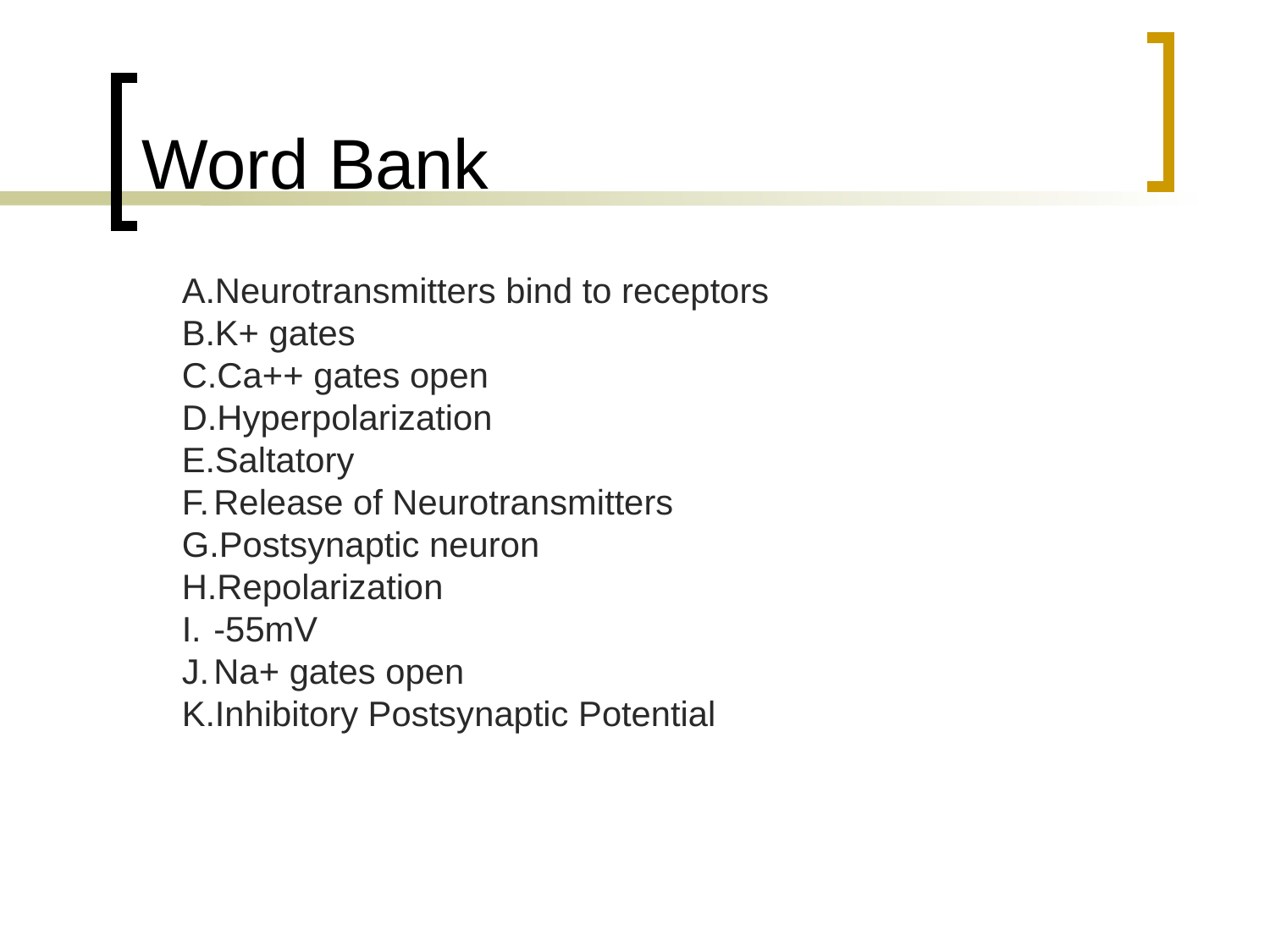

# Word Bank
Neurotransmitters bind to receptors
K+ gates
Ca++ gates open
Hyperpolarization
Saltatory
Release of Neurotransmitters
Postsynaptic neuron
Repolarization
-55mV
Na+ gates open
Inhibitory Postsynaptic Potential